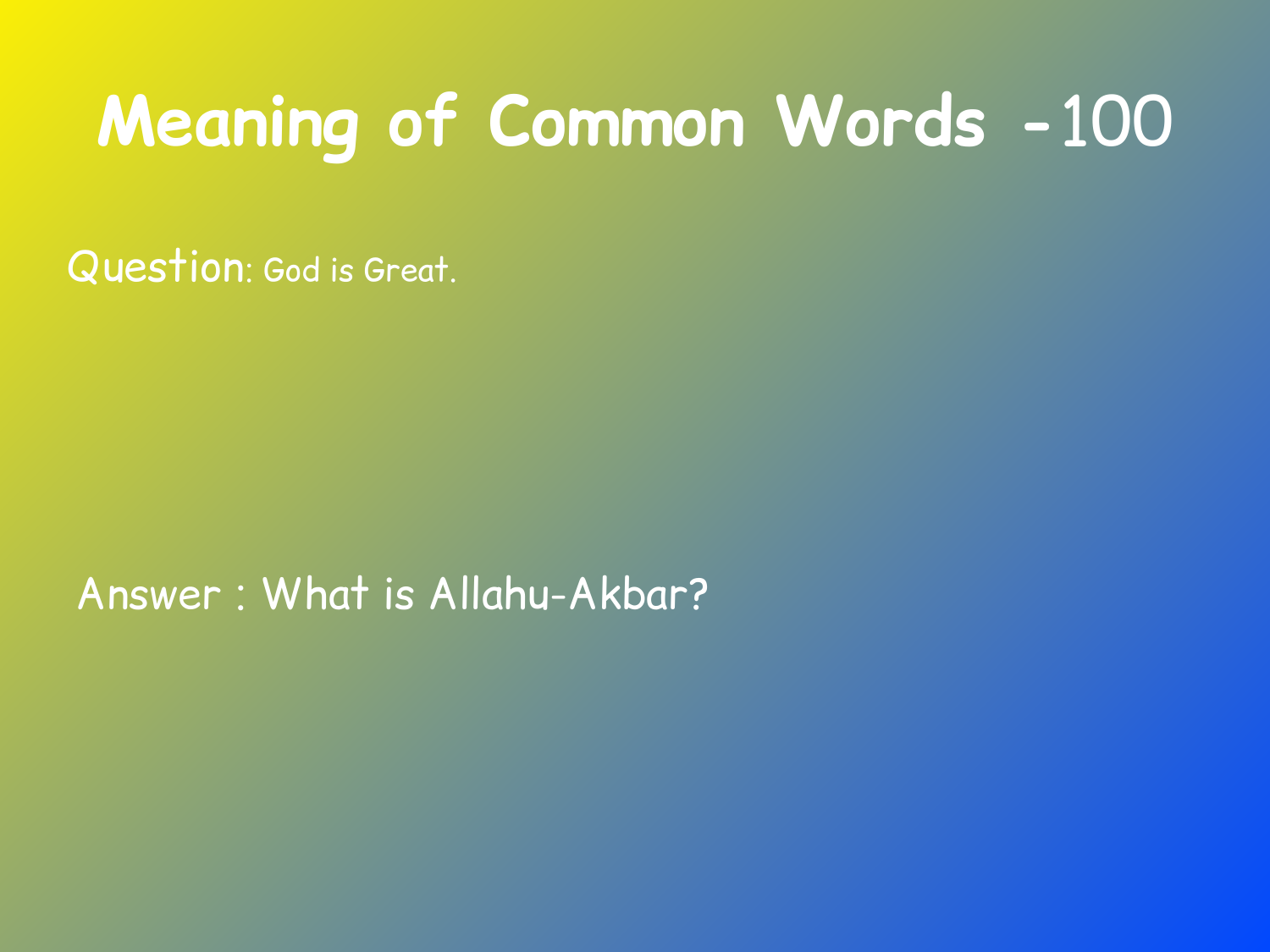

# Meaning of Common Words -100
Question: God is Great.

Answer : What is Allahu-Akbar?